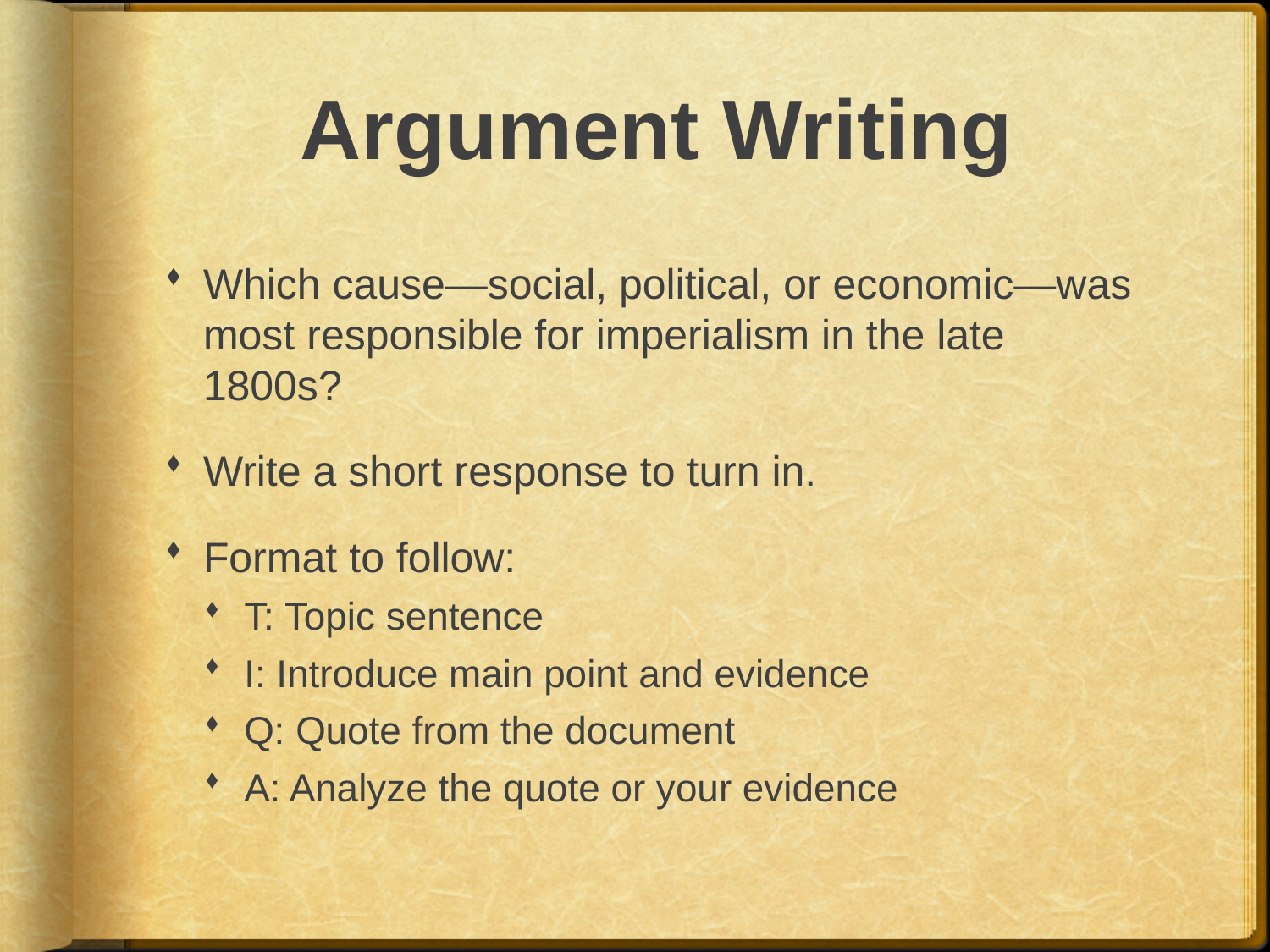

# Argument Writing
Which cause—social, political, or economic—was most responsible for imperialism in the late 1800s?
Write a short response to turn in.
Format to follow:
T: Topic sentence
I: Introduce main point and evidence
Q: Quote from the document
A: Analyze the quote or your evidence